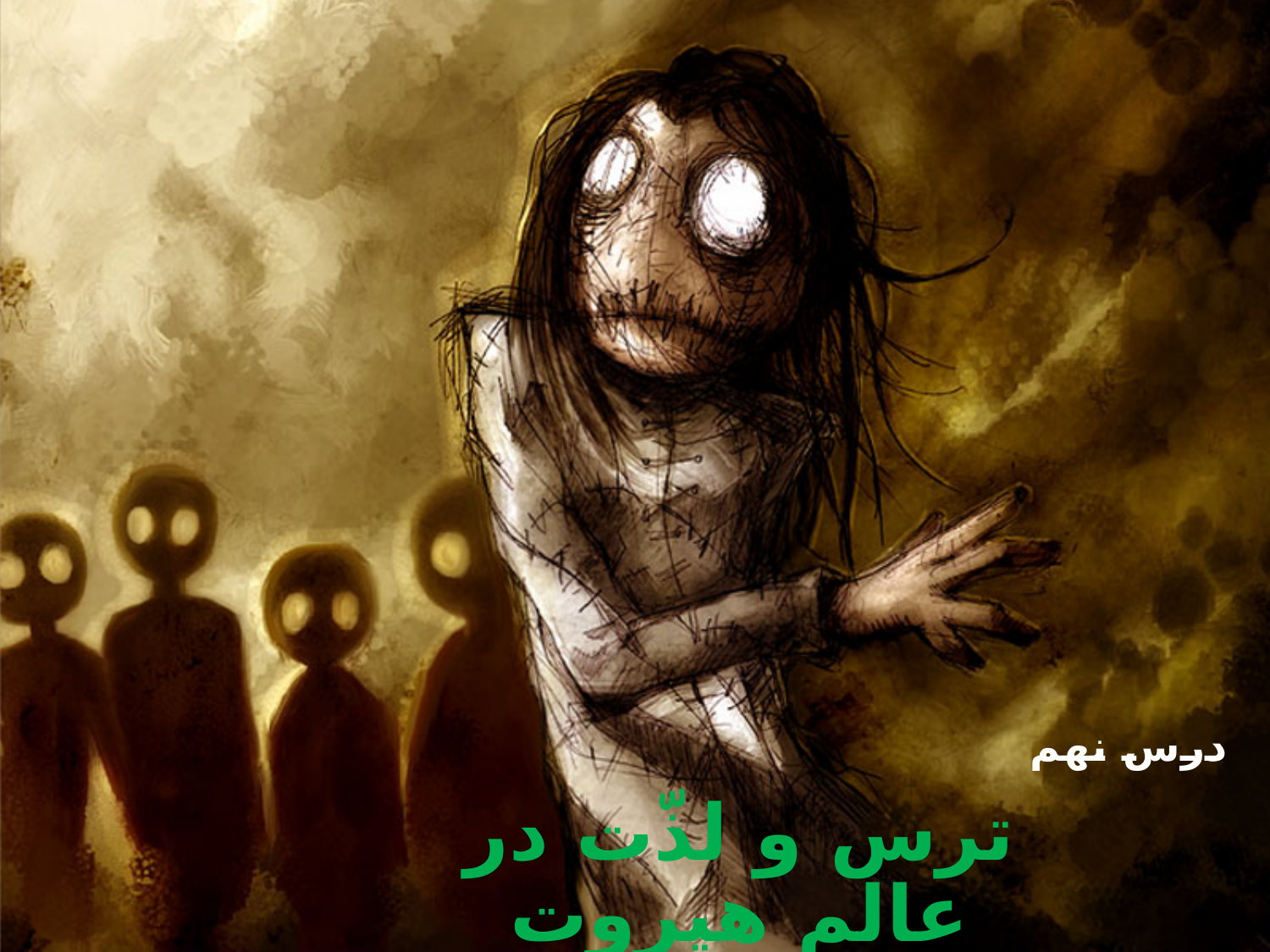

درس نهم
ترس و لذّت در عالم هپروت